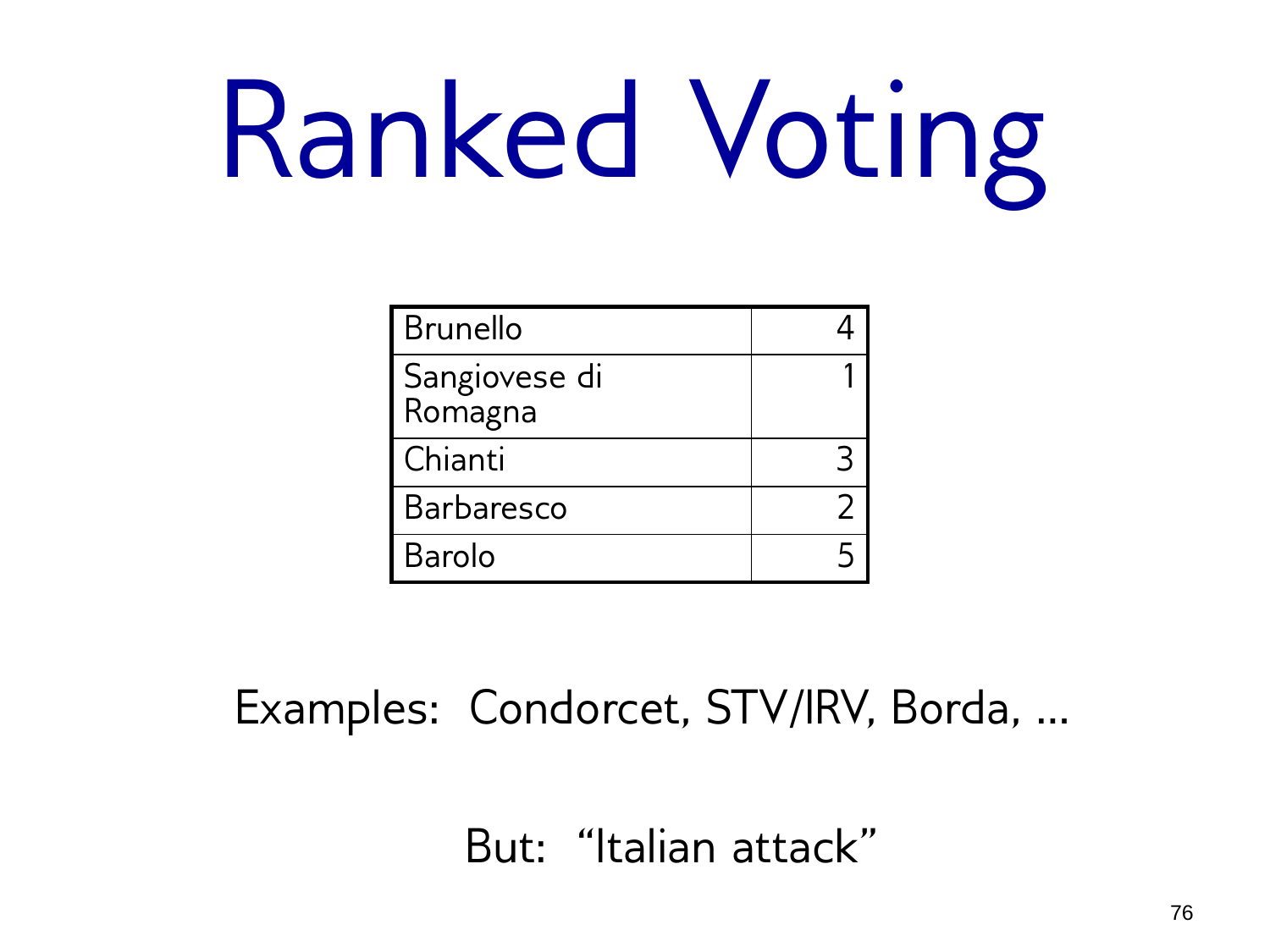

# Ranked Voting

Examples:  Condorcet, STV/IRV, Borda, …

But:  “Italian attack”

| Brunello | 4 |
| --- | --- |
| Sangiovese di Romagna | 1 |
| Chianti | 3 |
| Barbaresco | 2 |
| Barolo | 5 |
76